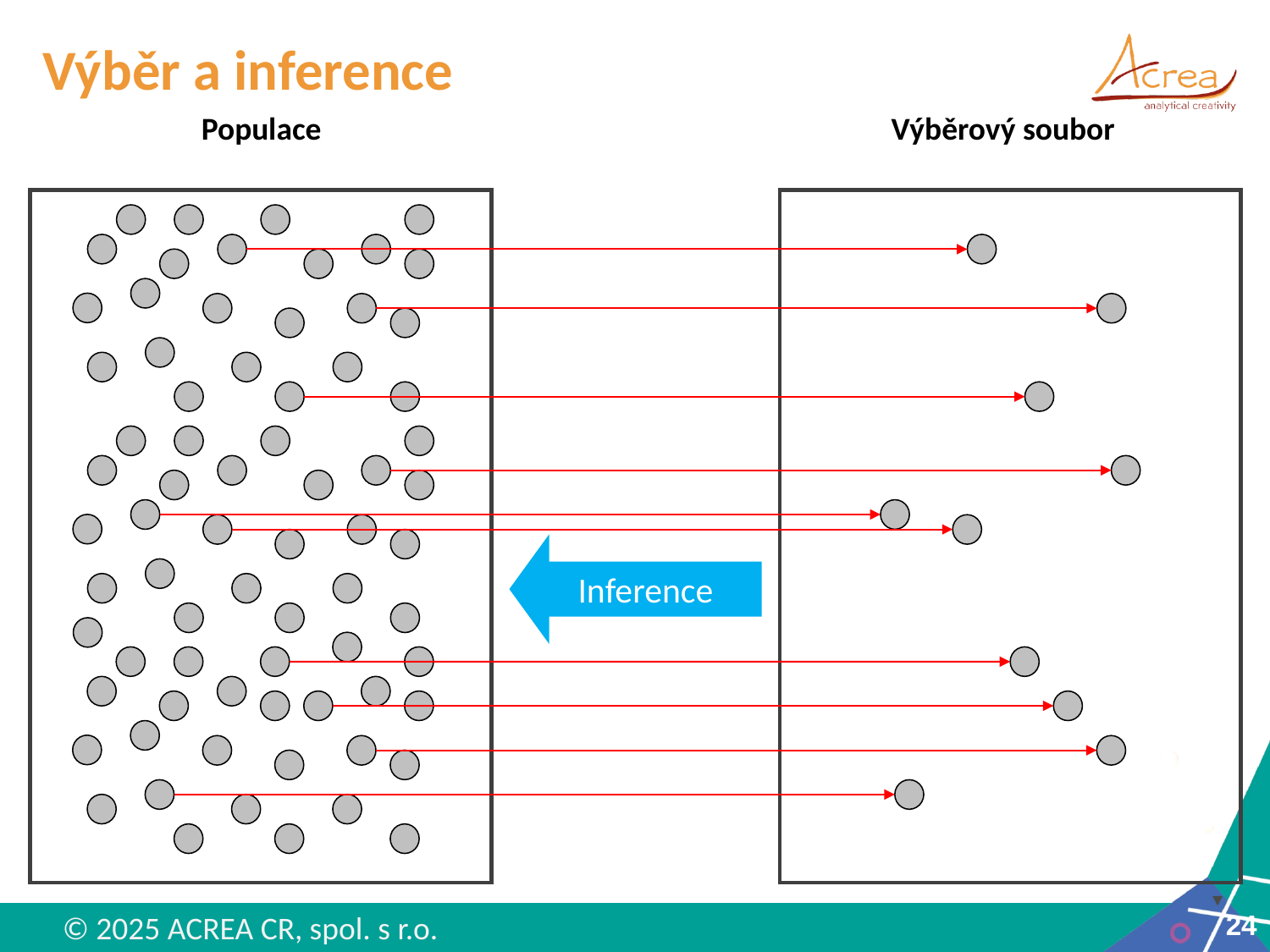

# Výběr a inference
Populace
Výběrový soubor

Inference

24